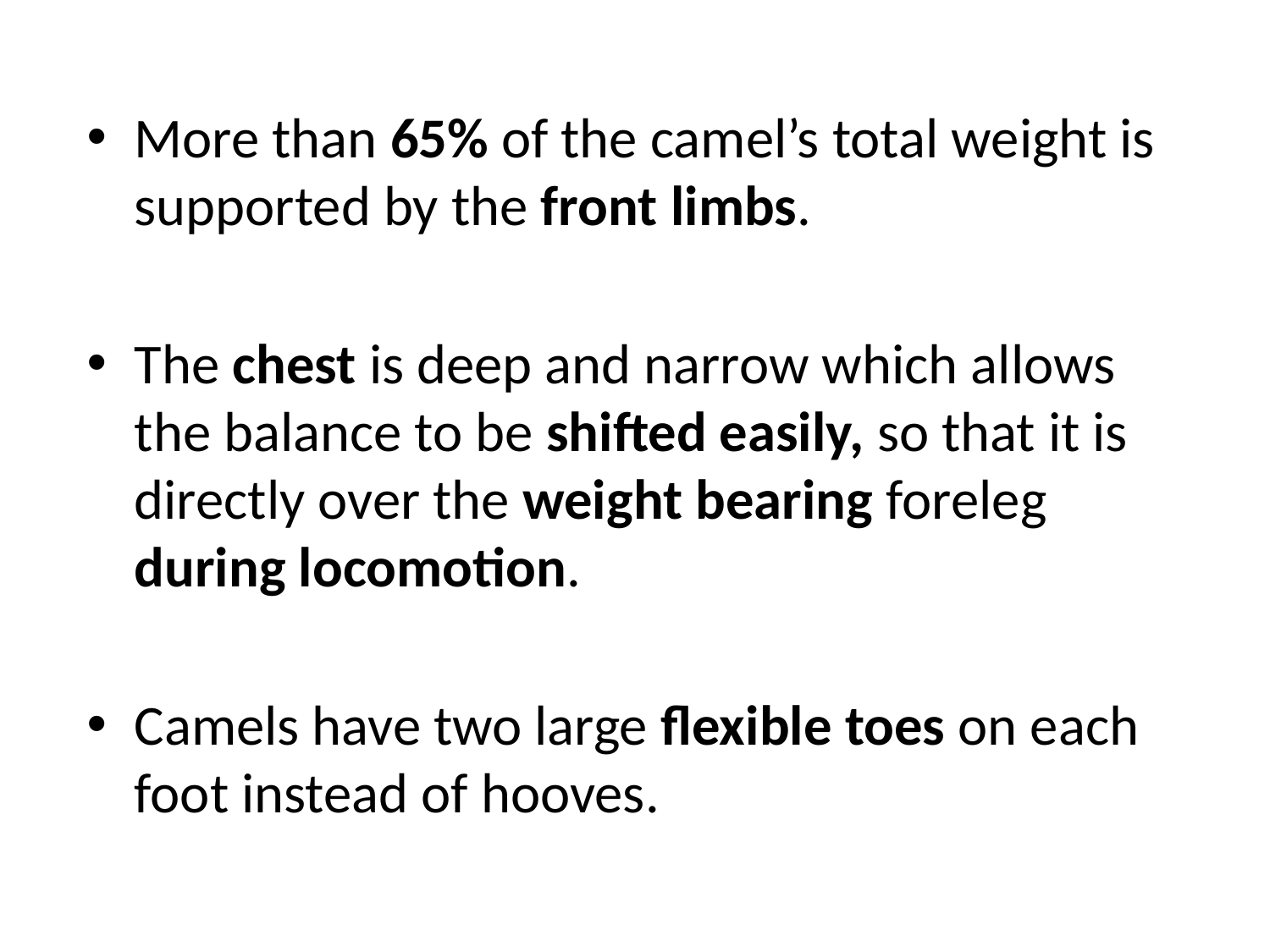

More than 65% of the camel’s total weight is supported by the front limbs.

The chest is deep and narrow which allows the balance to be shifted easily, so that it is directly over the weight bearing foreleg during locomotion.

Camels have two large flexible toes on each foot instead of hooves.